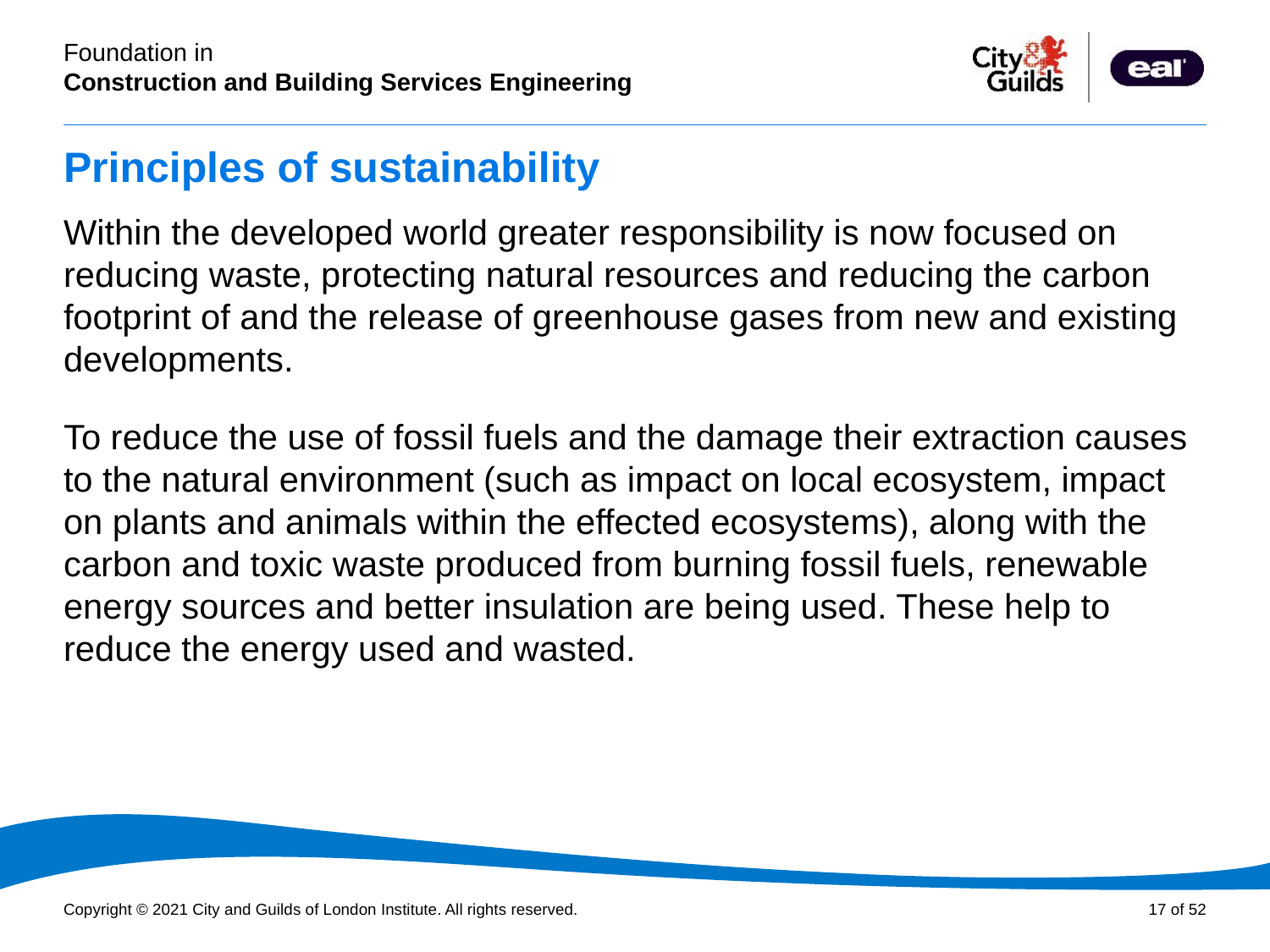

# Principles of sustainability
Within the developed world greater responsibility is now focused on reducing waste, protecting natural resources and reducing the carbon footprint of and the release of greenhouse gases from new and existing developments.
To reduce the use of fossil fuels and the damage their extraction causes to the natural environment (such as impact on local ecosystem, impact on plants and animals within the effected ecosystems), along with the carbon and toxic waste produced from burning fossil fuels, renewable energy sources and better insulation are being used. These help to reduce the energy used and wasted.